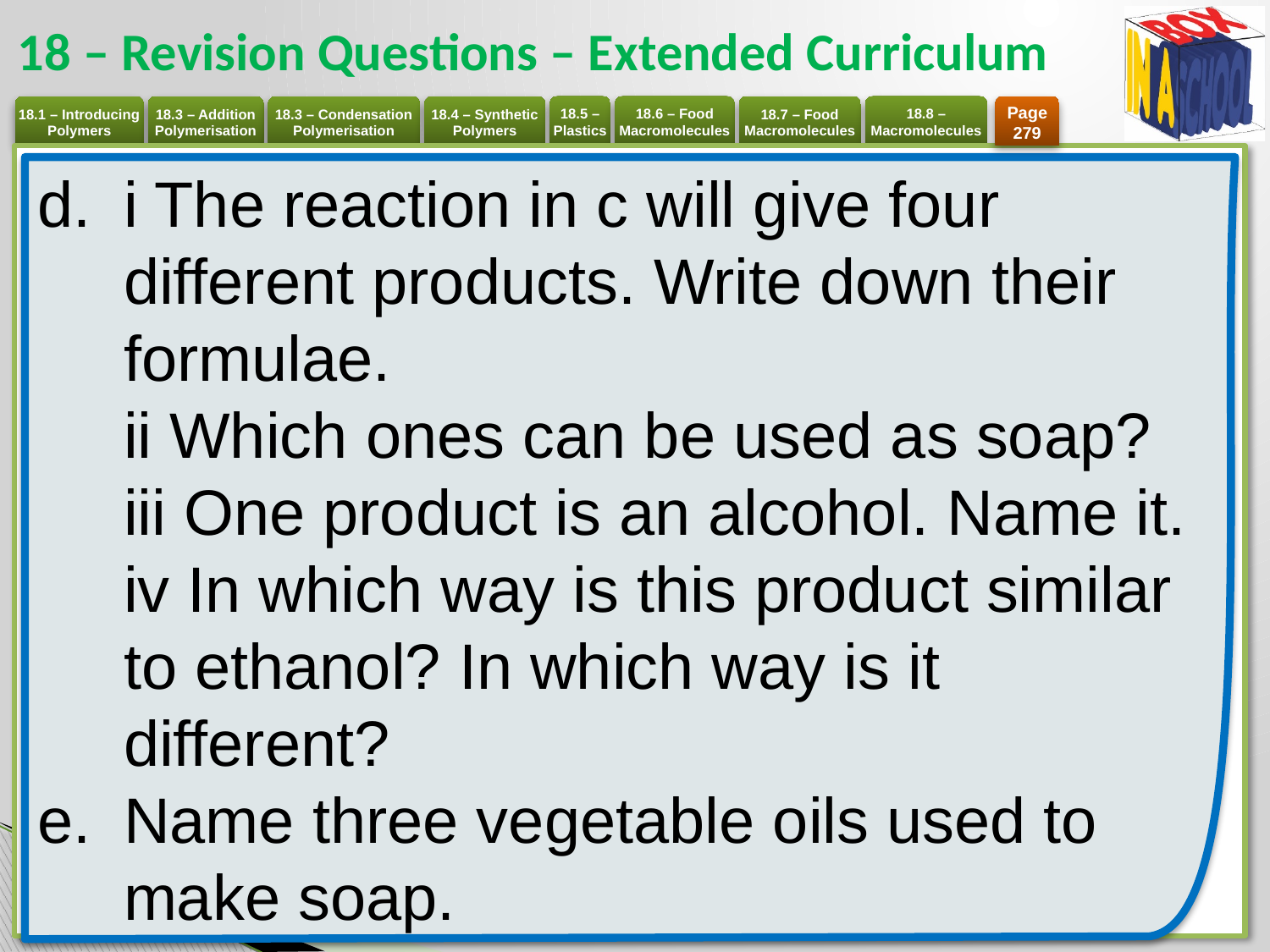

# 18 – Revision Questions – Extended Curriculum
Page 279
i The reaction in c will give four different products. Write down their formulae.
ii Which ones can be used as soap?
iii One product is an alcohol. Name it.
iv In which way is this product similar to ethanol? In which way is it different?
Name three vegetable oils used to make soap.